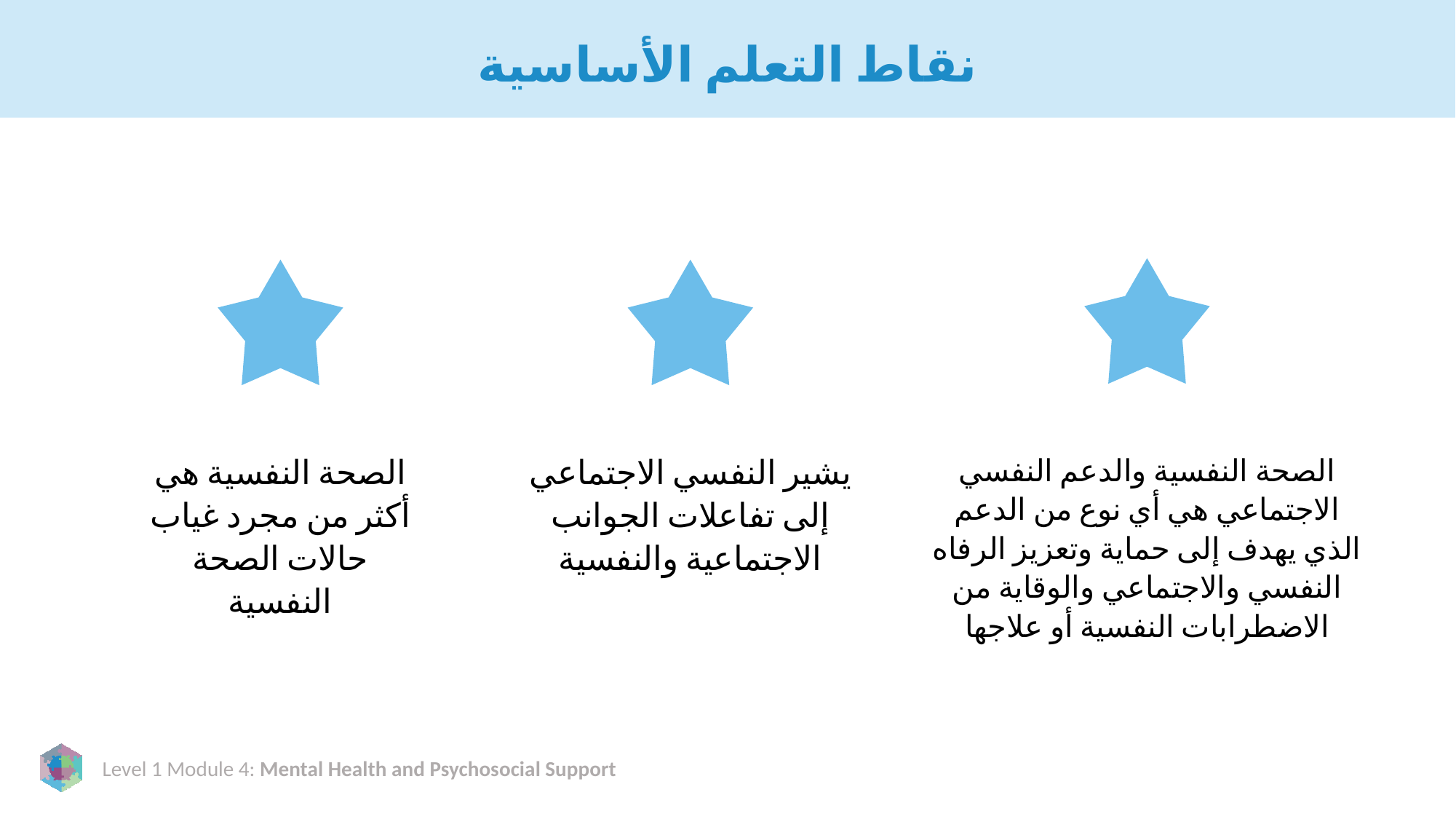

# نقاط التعلم الأساسية

الصحة النفسية هي أكثر من مجرد غياب حالات الصحة النفسية
يشير النفسي الاجتماعي إلى تفاعلات الجوانب الاجتماعية والنفسية
الصحة النفسية والدعم النفسي الاجتماعي هي أي نوع من الدعم الذي يهدف إلى حماية وتعزيز الرفاه النفسي والاجتماعي والوقاية من الاضطرابات النفسية أو علاجها